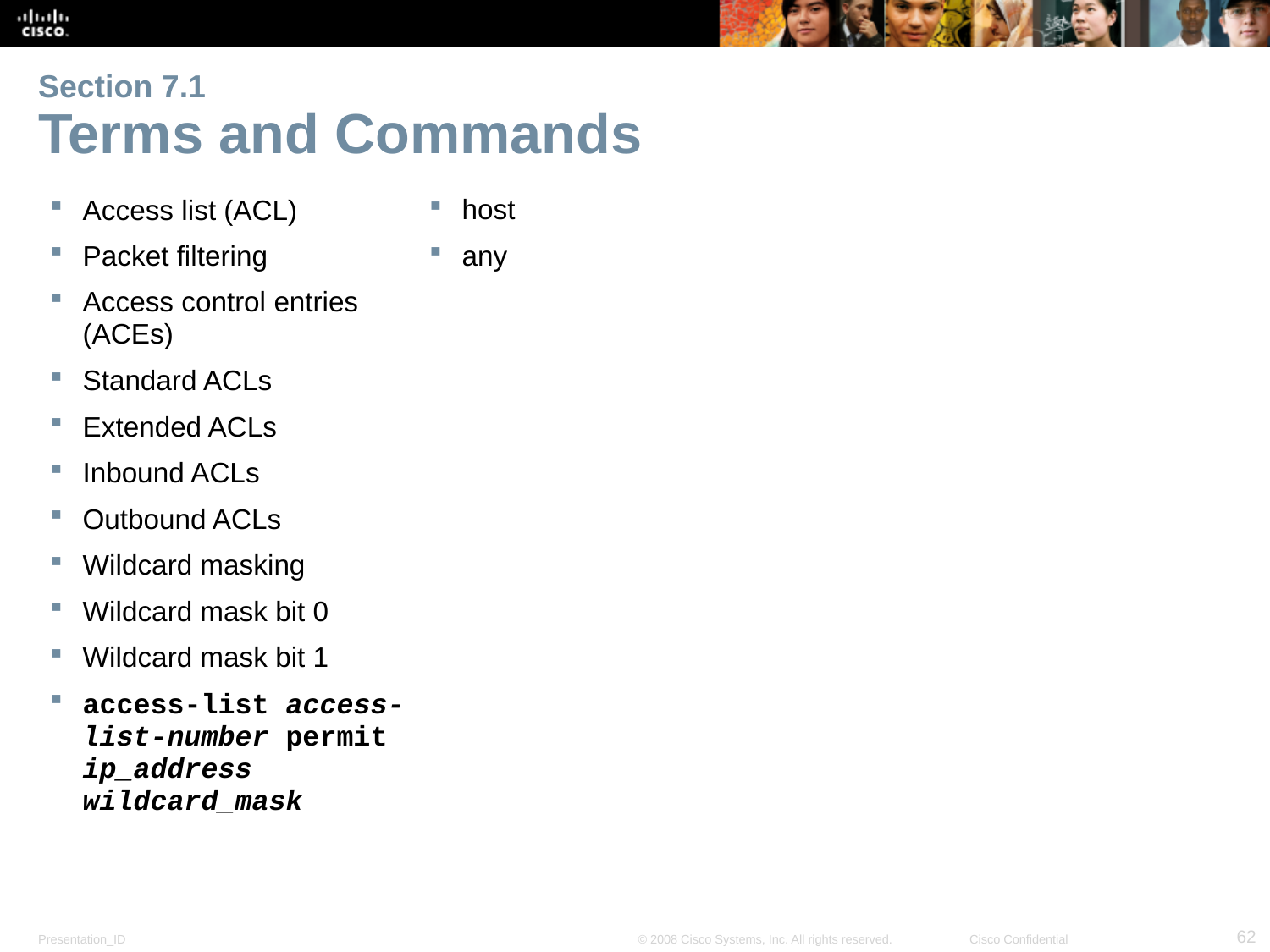

# Section 7.1 Terms and Commands
Access list (ACL)
Packet filtering
Access control entries (ACEs)
Standard ACLs
Extended ACLs
Inbound ACLs
Outbound ACLs
Wildcard masking
Wildcard mask bit 0
Wildcard mask bit 1
access-list access-list-number permit ip_address wildcard_mask

host
any